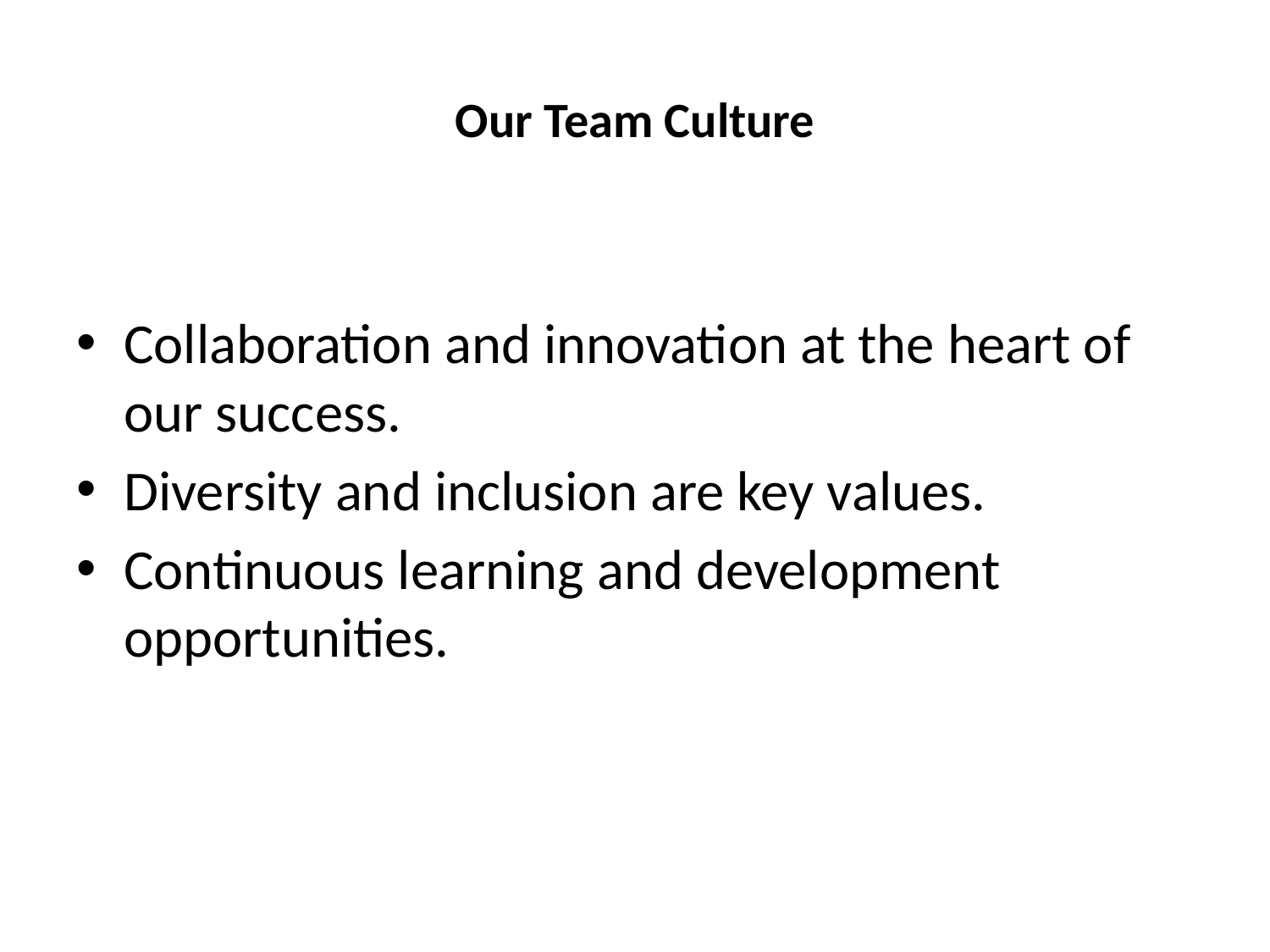

# Our Team Culture

Collaboration and innovation at the heart of our success.
Diversity and inclusion are key values.
Continuous learning and development opportunities.